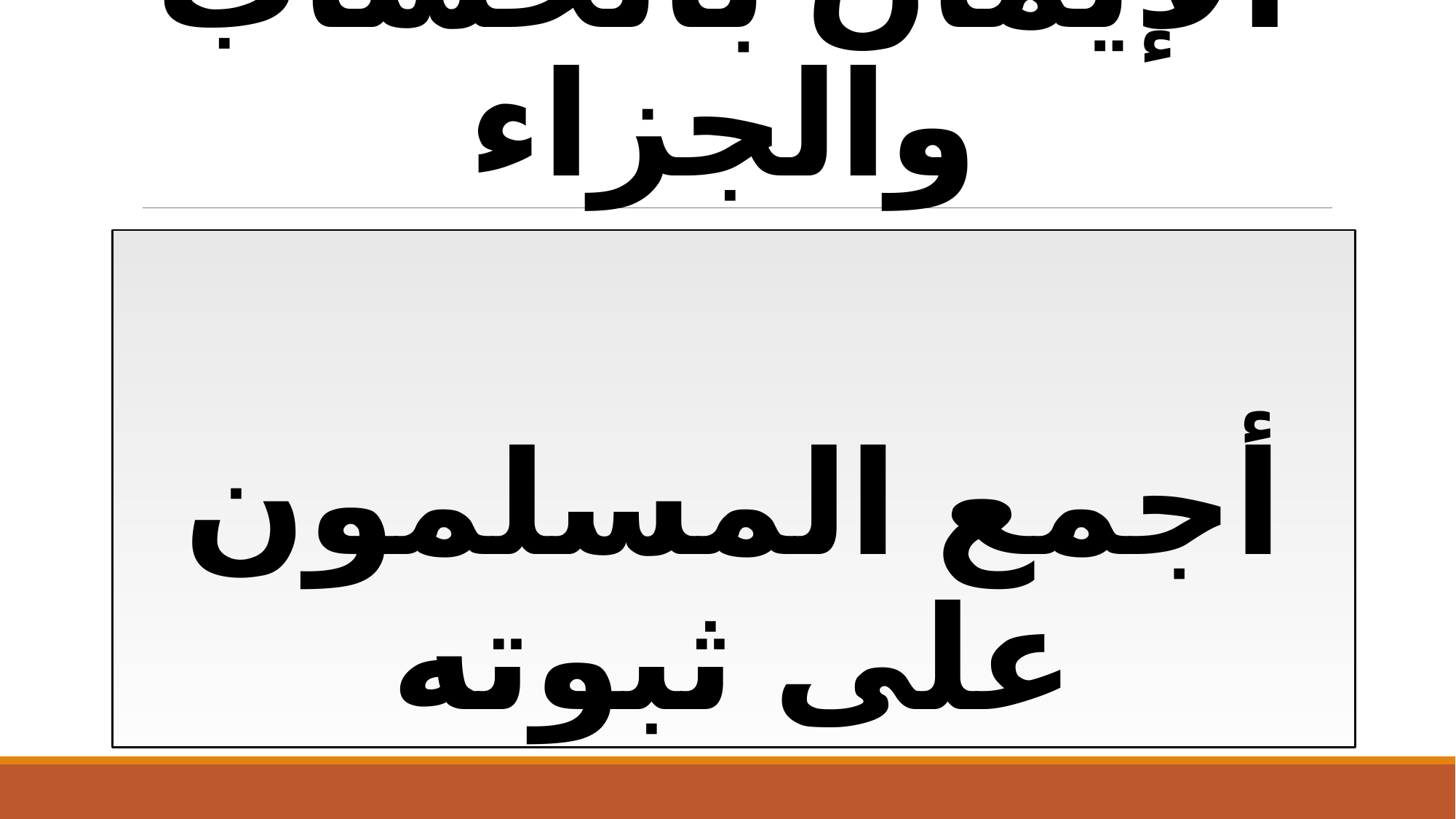

# الإيمان بالحساب والجزاء

أجمع المسلمون على ثبوته